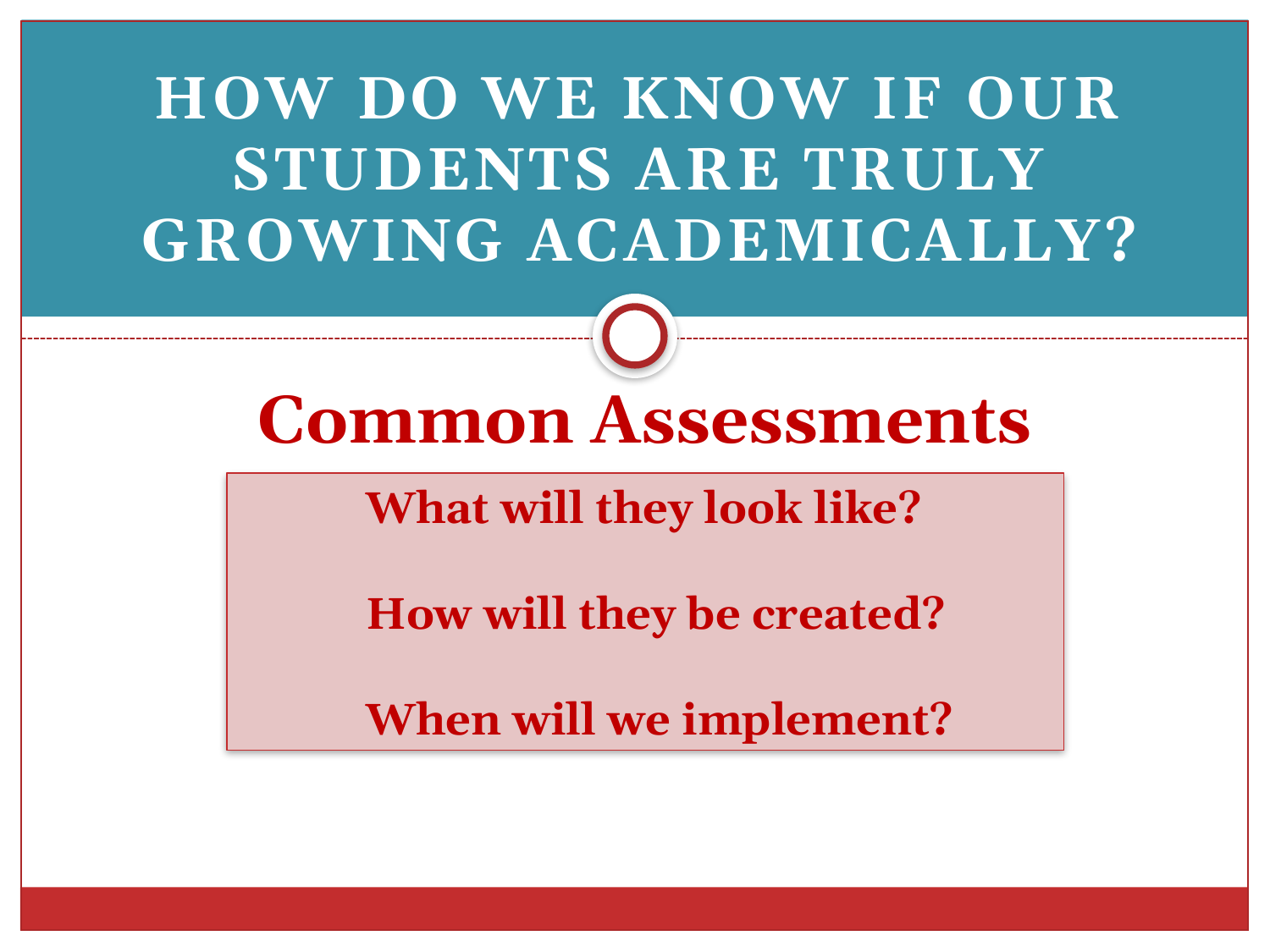

How do we know if our students are truly growing academically?
Common Assessments
	What will they look like?

	How will they be created?

	When will we implement?